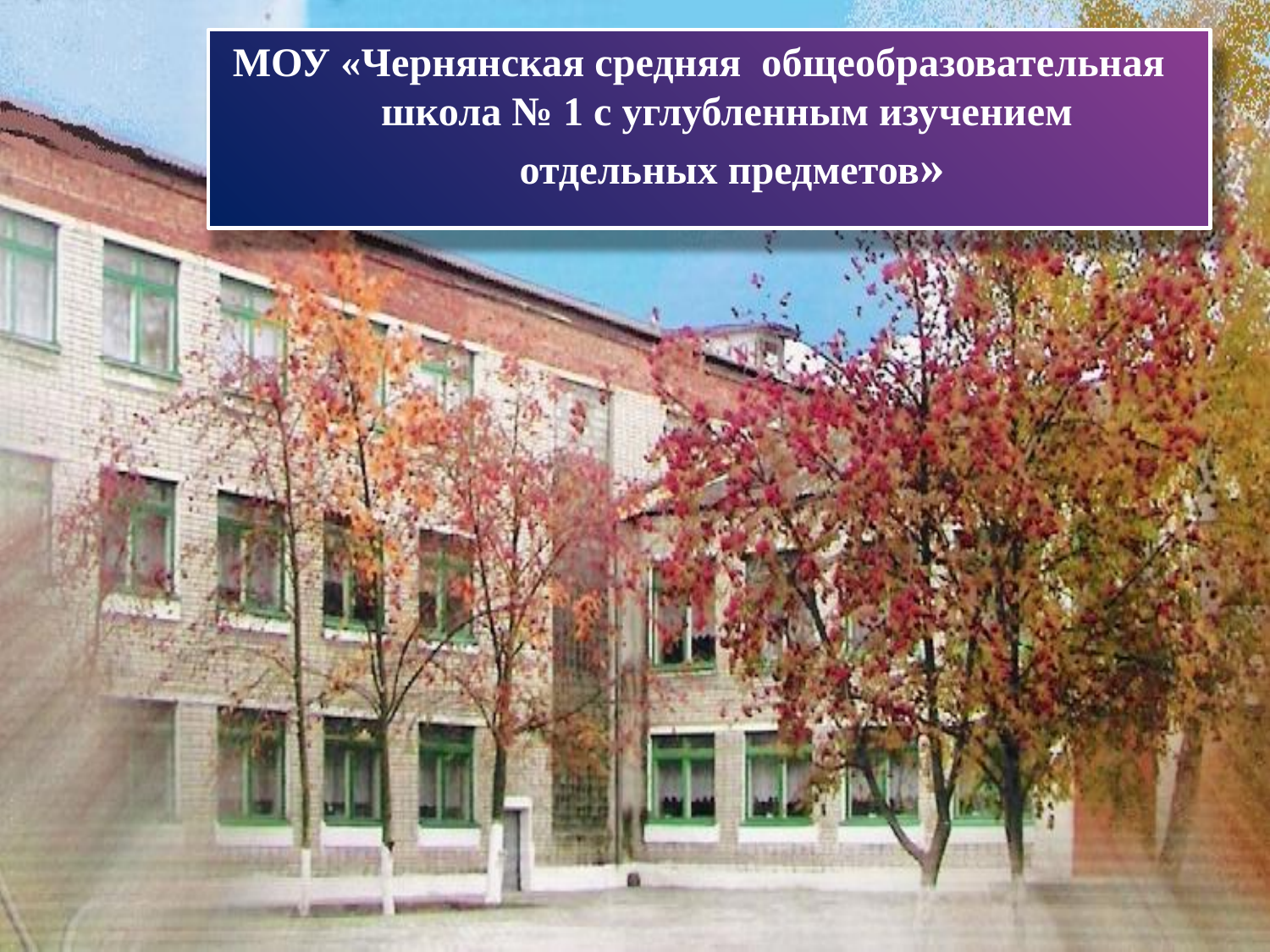

МОУ «Чернянская средняя  общеобразовательная
школа № 1 с углубленным изучением
отдельных предметов»